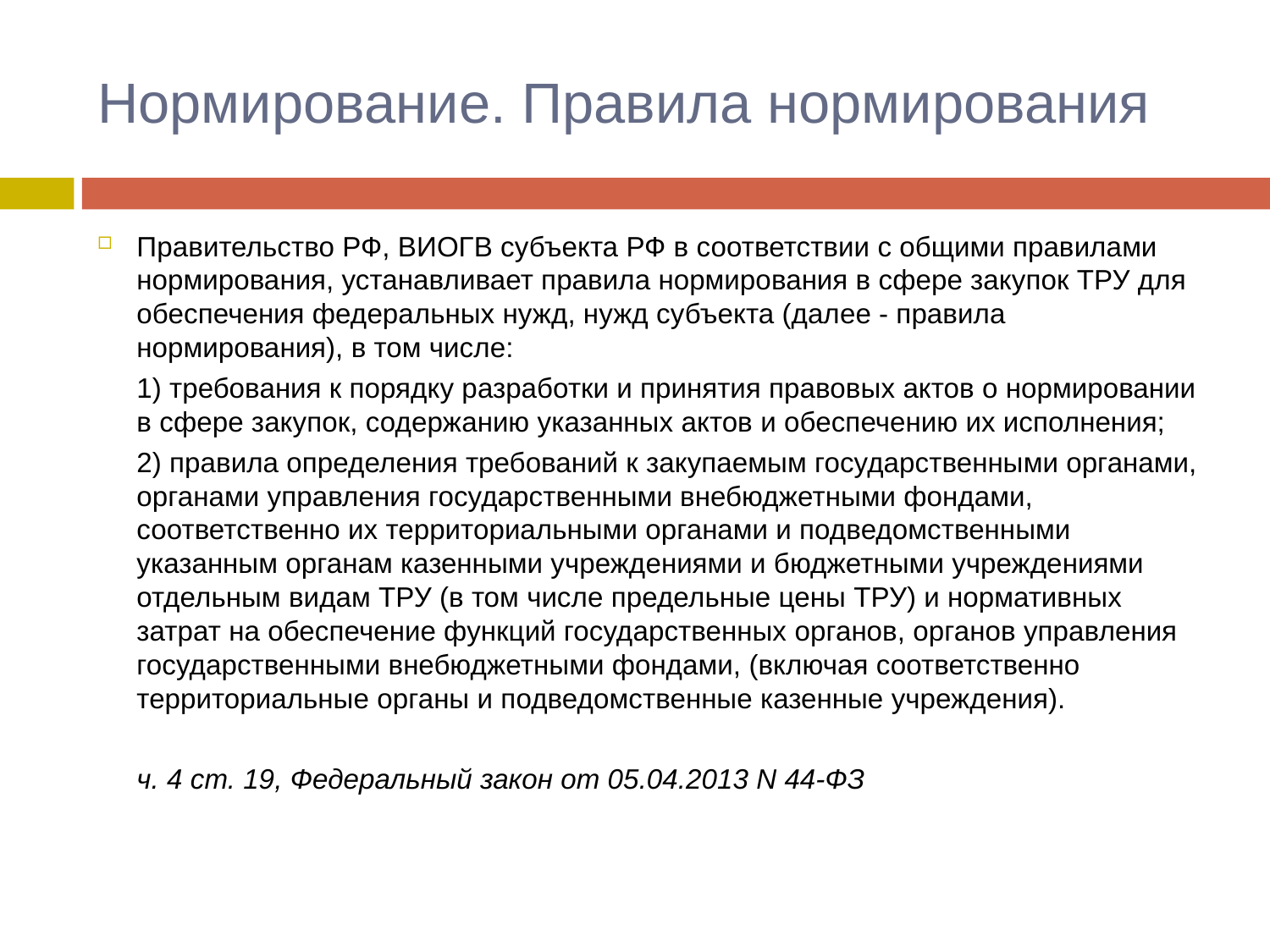

# Нормирование. Правила нормирования
Правительство РФ, ВИОГВ субъекта РФ в соответствии с общими правилами нормирования, устанавливает правила нормирования в сфере закупок ТРУ для обеспечения федеральных нужд, нужд субъекта (далее - правила нормирования), в том числе:
	1) требования к порядку разработки и принятия правовых актов о нормировании в сфере закупок, содержанию указанных актов и обеспечению их исполнения;
	2) правила определения требований к закупаемым государственными органами, органами управления государственными внебюджетными фондами, соответственно их территориальными органами и подведомственными указанным органам казенными учреждениями и бюджетными учреждениями отдельным видам ТРУ (в том числе предельные цены ТРУ) и нормативных затрат на обеспечение функций государственных органов, органов управления государственными внебюджетными фондами, (включая соответственно территориальные органы и подведомственные казенные учреждения).

	ч. 4 ст. 19, Федеральный закон от 05.04.2013 N 44-ФЗ